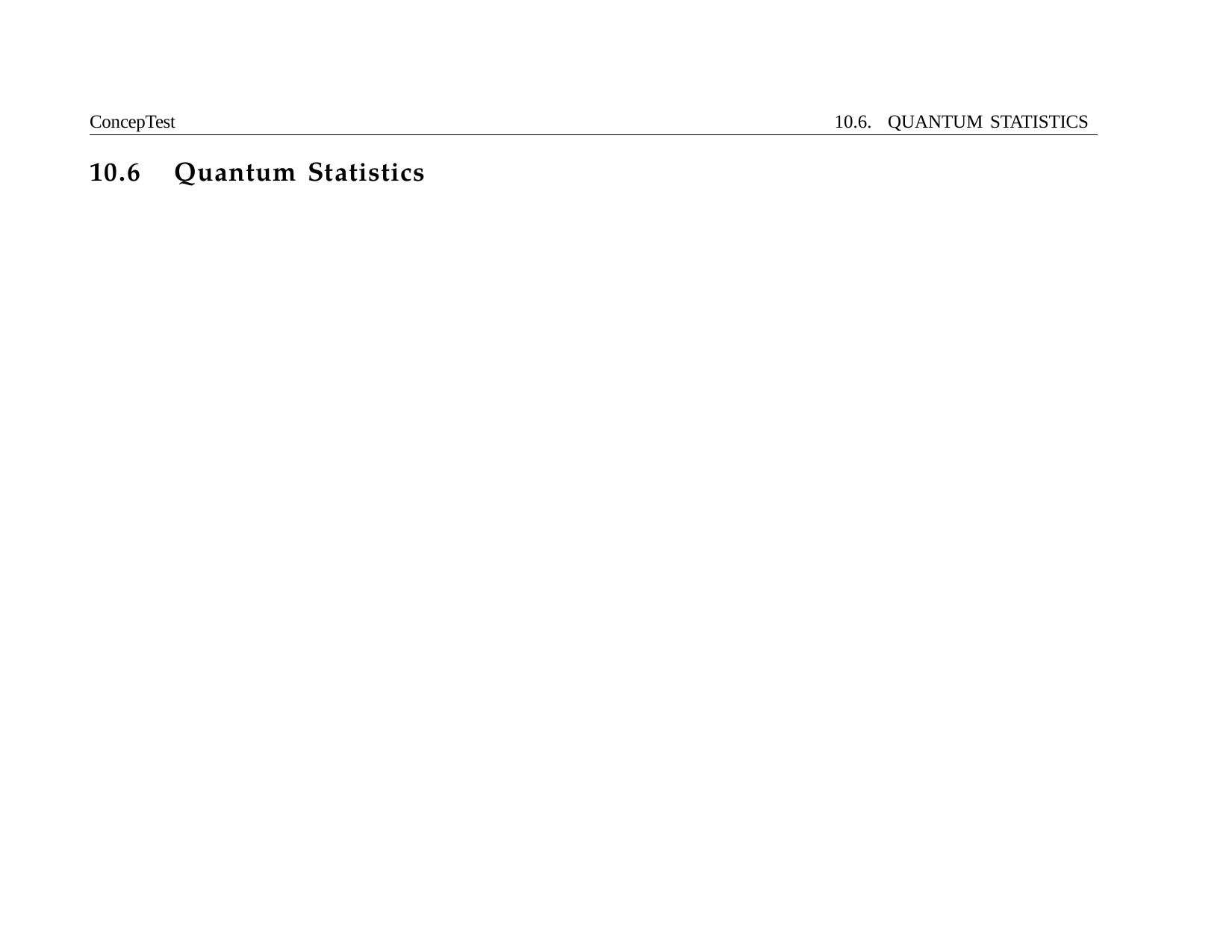

ConcepTest

10.6	Quantum Statistics
10.6.  QUANTUM STATISTICS